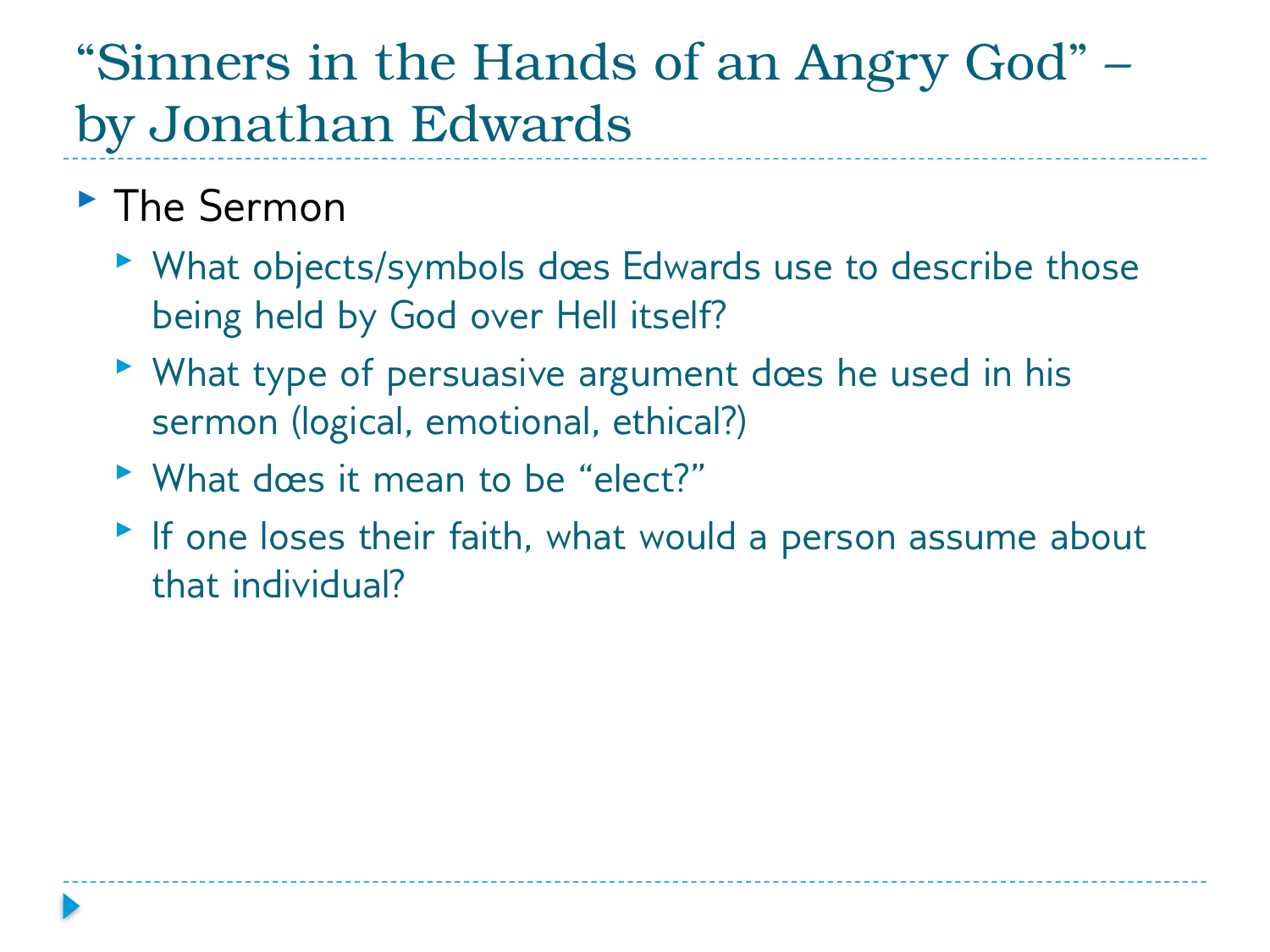

# “Sinners in the Hands of an Angry God” – by Jonathan Edwards
The Sermon
What objects/symbols does Edwards use to describe those being held by God over Hell itself?
What type of persuasive argument does he used in his sermon (logical, emotional, ethical?)
What does it mean to be “elect?”
If one loses their faith, what would a person assume about that individual?